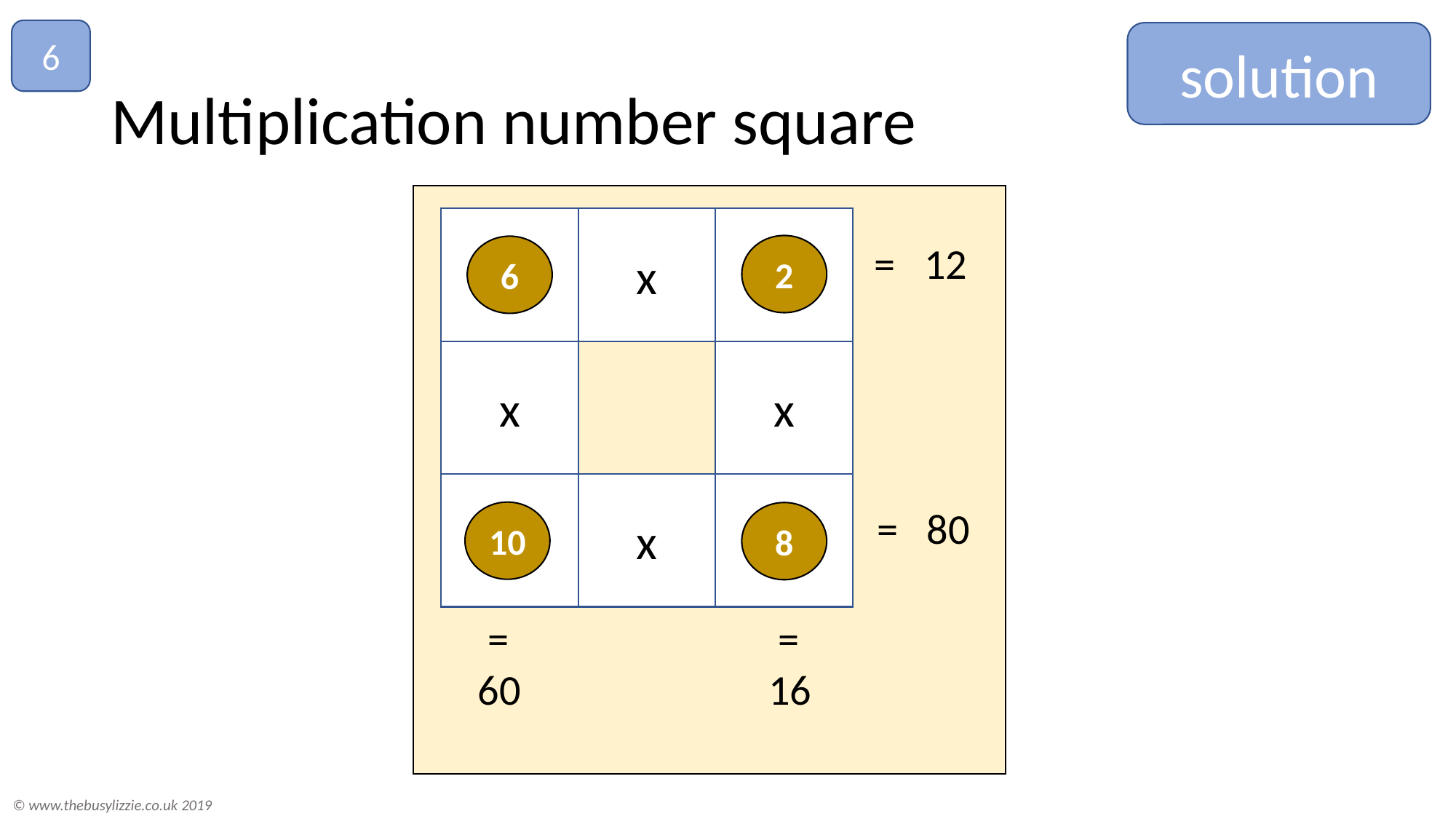

6
solution
# Multiplication number square

x

=   12
x

x

x

=   80
 =
60
 =
16
2
6
10
8
© www.thebusylizzie.co.uk 2019